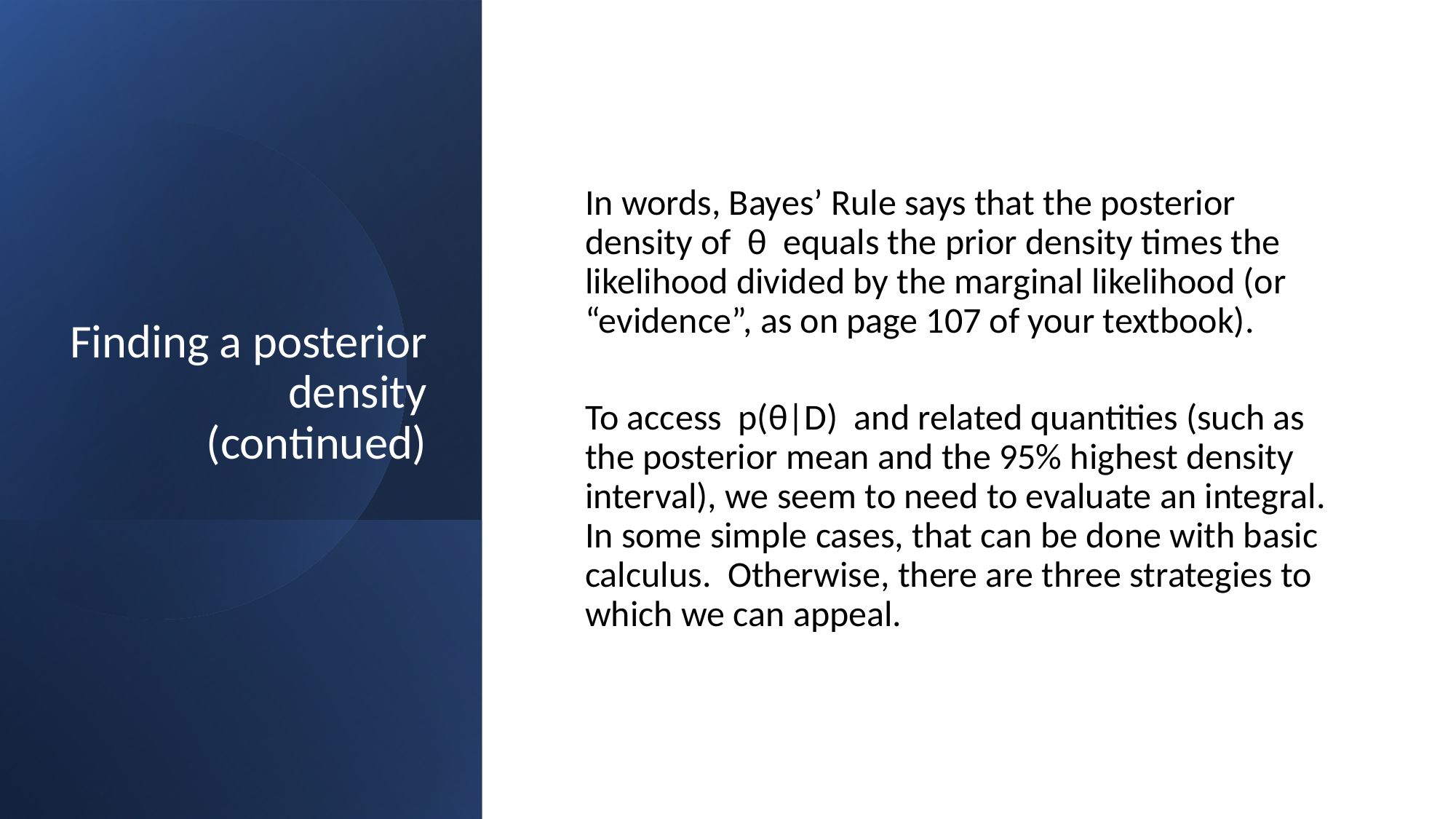

# Finding a posterior density (continued)
In words, Bayes’ Rule says that the posterior density of  θ  equals the prior density times the likelihood divided by the marginal likelihood (or “evidence”, as on page 107 of your textbook).

To access  p(θ|D)  and related quantities (such as the posterior mean and the 95% highest density interval), we seem to need to evaluate an integral.  In some simple cases, that can be done with basic calculus.  Otherwise, there are three strategies to which we can appeal.